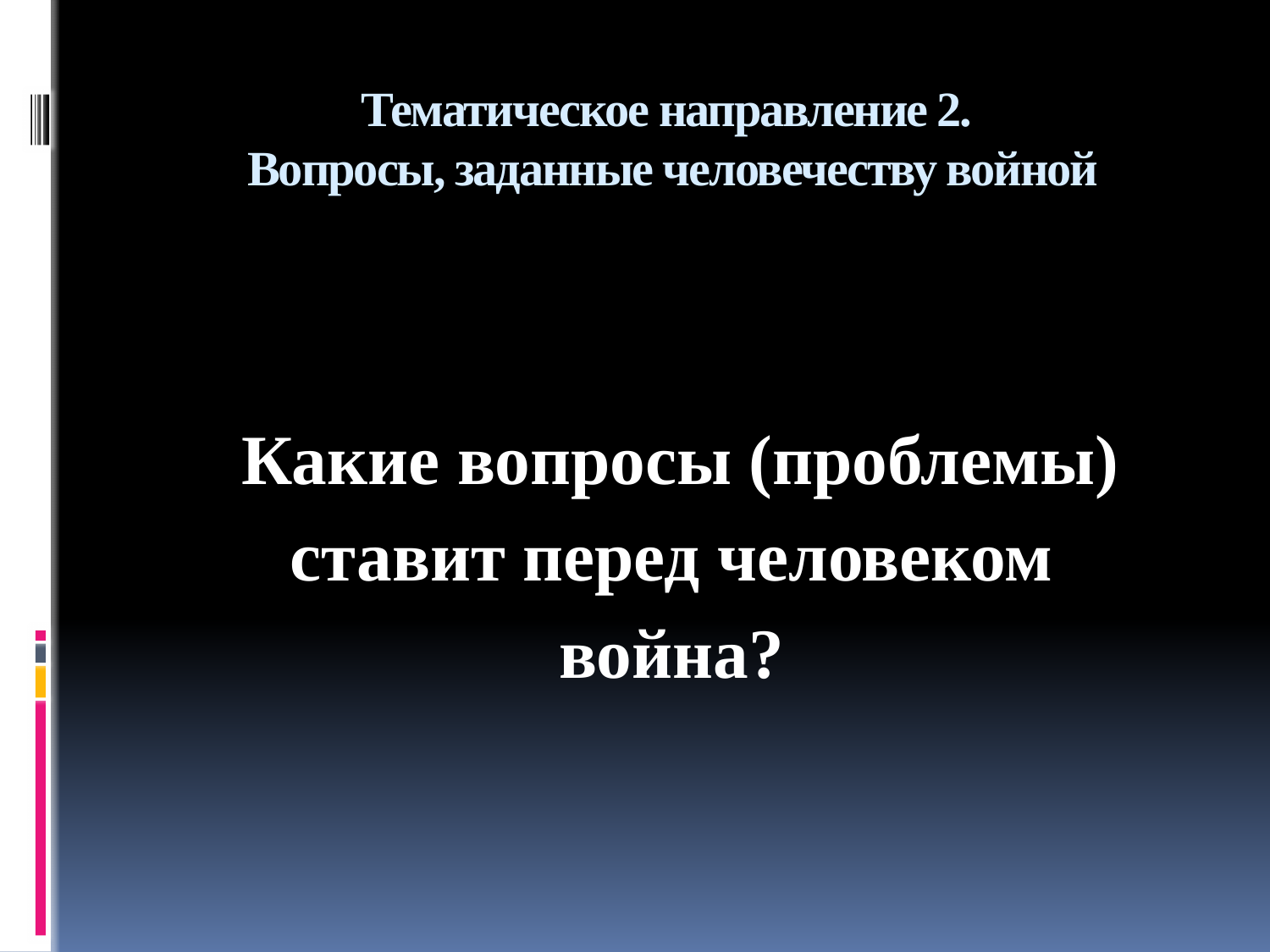

# Тематическое направление 2. Вопросы, заданные человечеству войной

 Какие вопросы (проблемы)
ставит перед человеком
война?